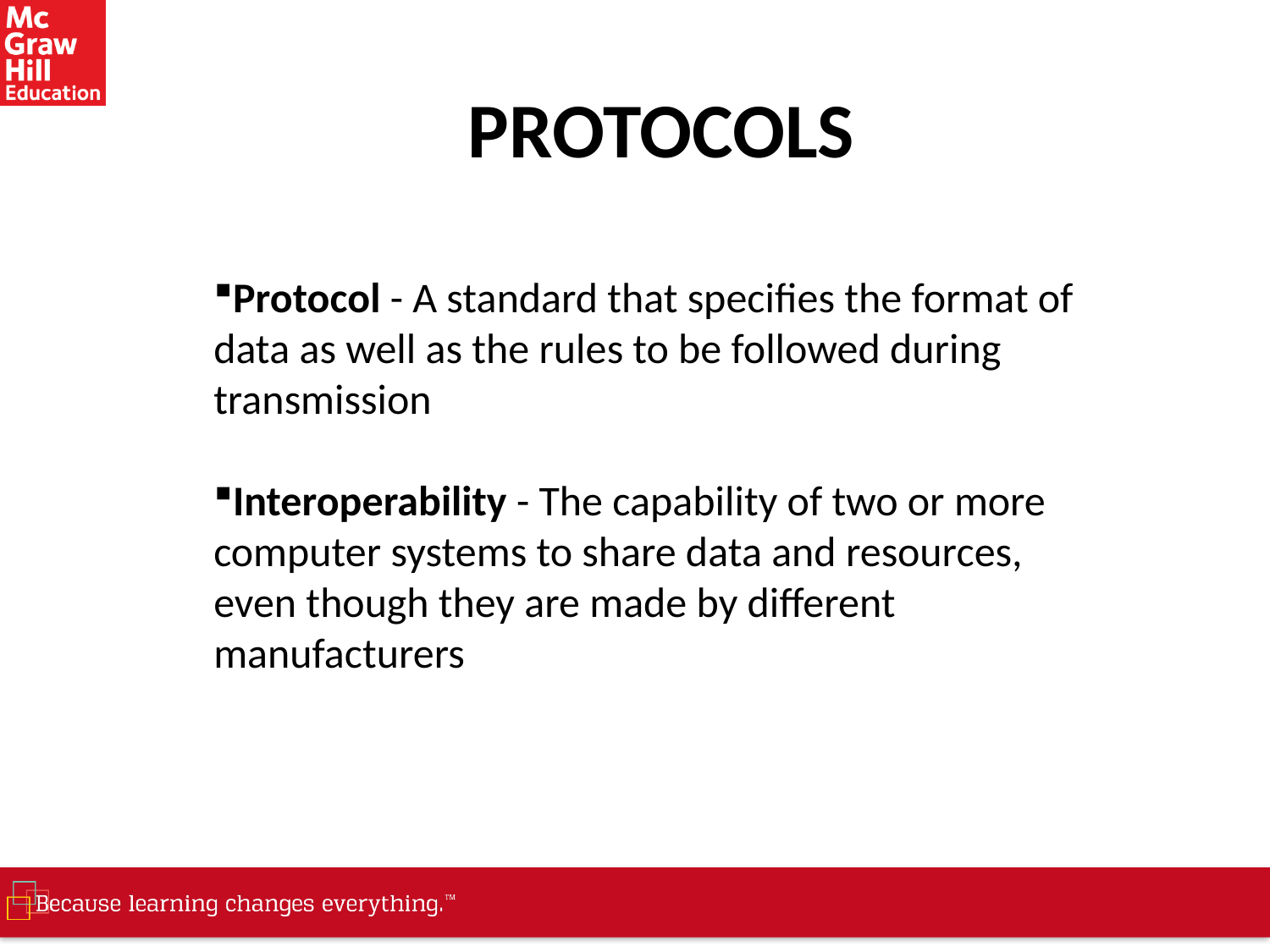

# PROTOCOLS
Protocol - A standard that specifies the format of data as well as the rules to be followed during transmission

Interoperability - The capability of two or more computer systems to share data and resources, even though they are made by different manufacturers